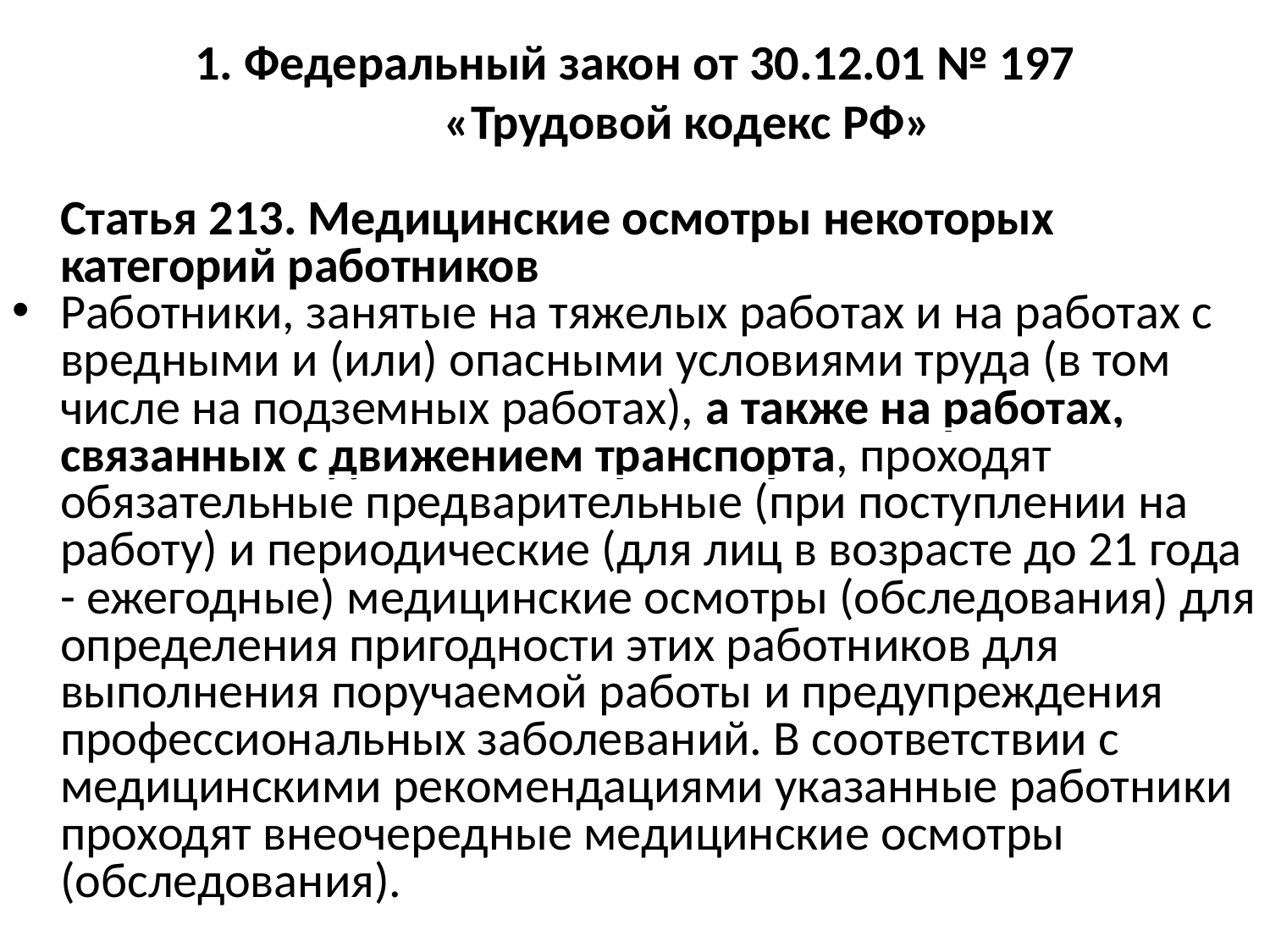

1. Федеральный закон от 30.12.01 № 197 «Трудовой кодекс РФ»
	Статья 213. Медицинские осмотры некоторых категорий работников
Работники, занятые на тяжелых работах и на работах с вредными и (или) опасными условиями труда (в том числе на подземных работах), а также на работах, связанных с движением транспорта, проходят обязательные предварительные (при поступлении на работу) и периодические (для лиц в возрасте до 21 года - ежегодные) медицинские осмотры (обследования) для определения пригодности этих работников для выполнения поручаемой работы и предупреждения профессиональных заболеваний. В соответствии с медицинскими рекомендациями указанные работники проходят внеочередные медицинские осмотры (обследования).